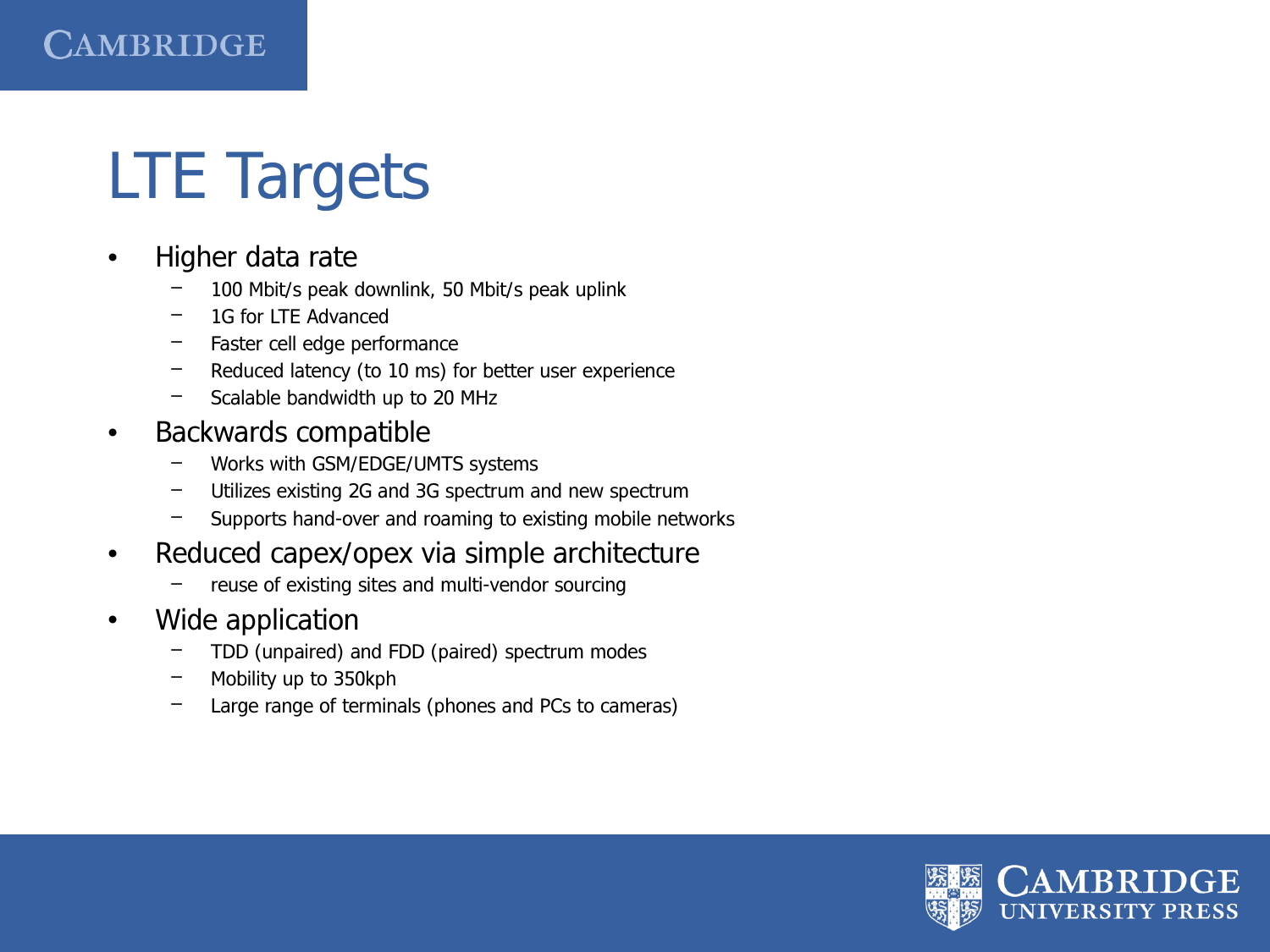

# LTE Targets
Higher data rate
100 Mbit/s peak downlink, 50 Mbit/s peak uplink
1G for LTE Advanced
Faster cell edge performance
Reduced latency (to 10 ms) for better user experience
Scalable bandwidth up to 20 MHz
Backwards compatible
Works with GSM/EDGE/UMTS systems
Utilizes existing 2G and 3G spectrum and new spectrum
Supports hand-over and roaming to existing mobile networks
Reduced capex/opex via simple architecture
reuse of existing sites and multi-vendor sourcing
Wide application
TDD (unpaired) and FDD (paired) spectrum modes
Mobility up to 350kph
Large range of terminals (phones and PCs to cameras)